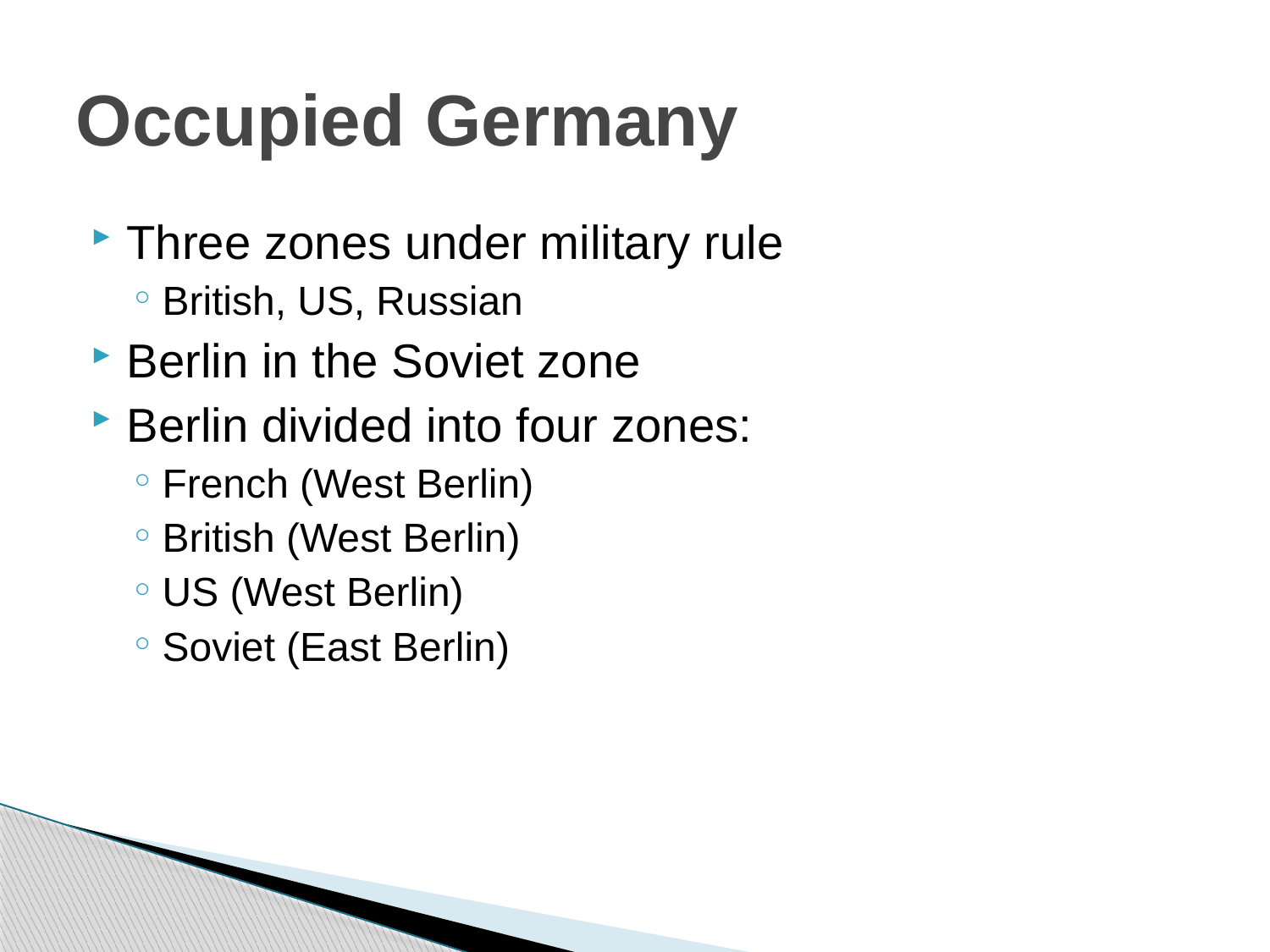

# Occupied Germany
Three zones under military rule
British, US, Russian
Berlin in the Soviet zone
Berlin divided into four zones:
French (West Berlin)
British (West Berlin)
US (West Berlin)
Soviet (East Berlin)